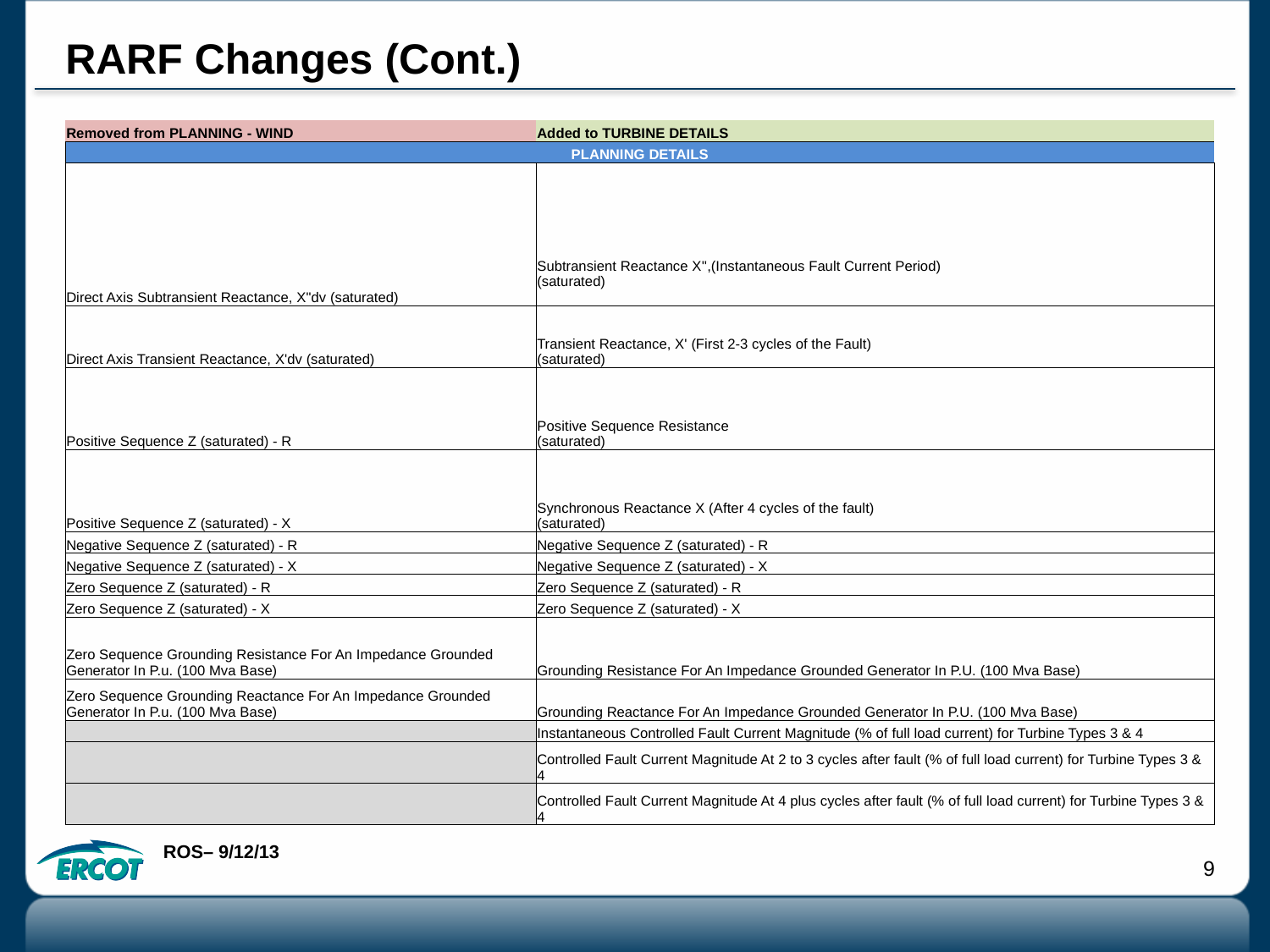

# RARF Changes (Cont.)

| Removed from PLANNING - WIND | Added to TURBINE DETAILS |
| --- | --- |
| PLANNING DETAILS |  |
| Direct Axis Subtransient Reactance, X"dv (saturated) | Subtransient Reactance X'',(Instantaneous Fault Current Period) (saturated) |
| Direct Axis Transient Reactance, X'dv (saturated) | Transient Reactance, X' (First 2-3 cycles of the Fault) (saturated) |
| Positive Sequence Z (saturated) - R | Positive Sequence Resistance (saturated) |
| Positive Sequence Z (saturated) - X | Synchronous Reactance X (After 4 cycles of the fault) (saturated) |
| Negative Sequence Z (saturated) - R | Negative Sequence Z (saturated) - R |
| Negative Sequence Z (saturated) - X | Negative Sequence Z (saturated) - X |
| Zero Sequence Z (saturated) - R | Zero Sequence Z (saturated) - R |
| Zero Sequence Z (saturated) - X | Zero Sequence Z (saturated) - X |
| Zero Sequence Grounding Resistance For An Impedance Grounded Generator In P.u. (100 Mva Base) | Grounding Resistance For An Impedance Grounded Generator In P.U. (100 Mva Base) |
| Zero Sequence Grounding Reactance For An Impedance Grounded Generator In P.u. (100 Mva Base) | Grounding Reactance For An Impedance Grounded Generator In P.U. (100 Mva Base) |
|  | Instantaneous Controlled Fault Current Magnitude (% of full load current) for Turbine Types 3 & 4 |
|  | Controlled Fault Current Magnitude At 2 to 3 cycles after fault (% of full load current) for Turbine Types 3 & 4 |
|  | Controlled Fault Current Magnitude At 4 plus cycles after fault (% of full load current) for Turbine Types 3 & 4 |